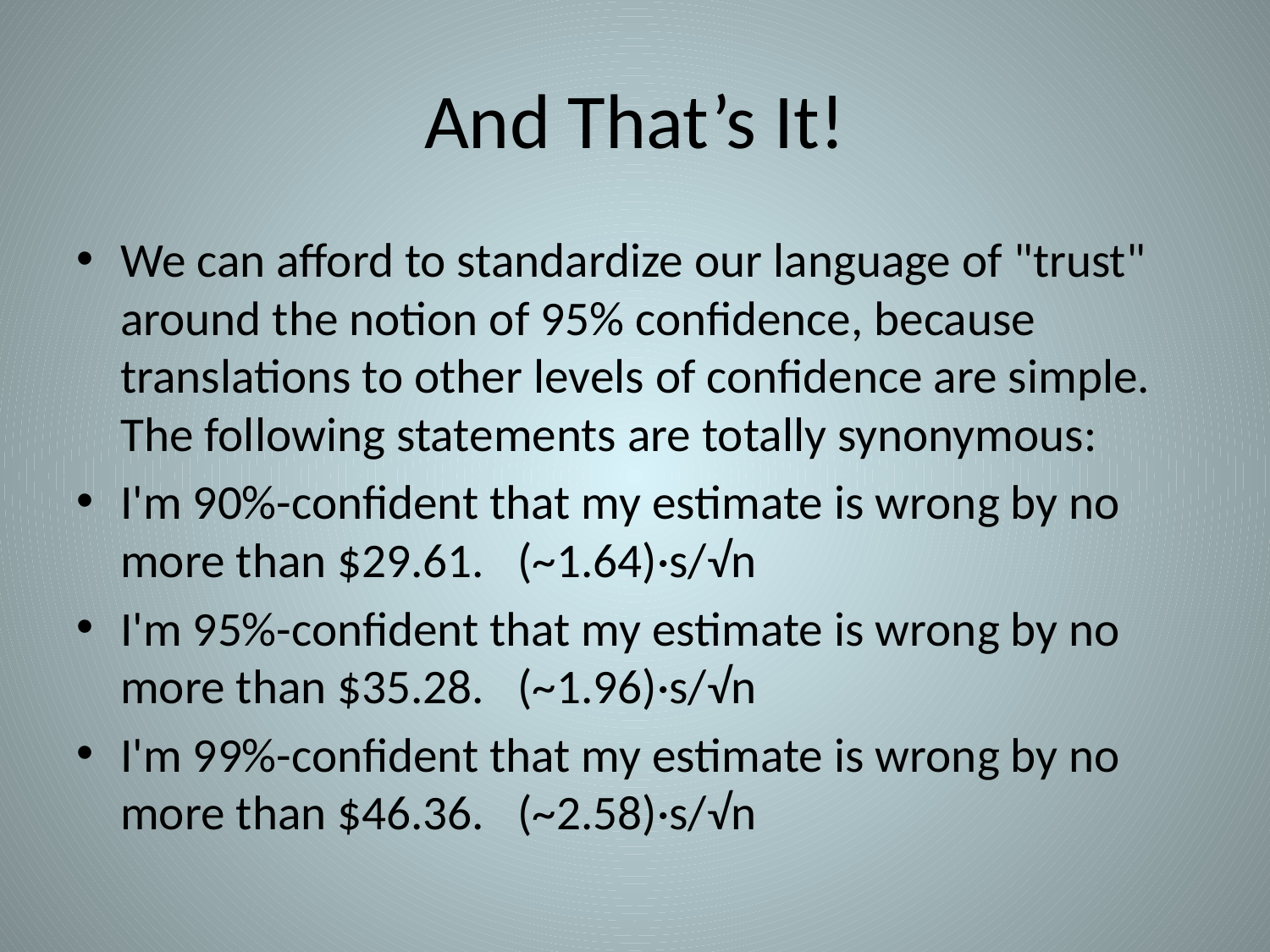

# And That’s It!
We can afford to standardize our language of "trust" around the notion of 95% confidence, because translations to other levels of confidence are simple. The following statements are totally synonymous:
I'm 90%-confident that my estimate is wrong by no more than $29.61.   (~1.64)·s/√n
I'm 95%-confident that my estimate is wrong by no more than $35.28.   (~1.96)·s/√n
I'm 99%-confident that my estimate is wrong by no more than $46.36.   (~2.58)·s/√n